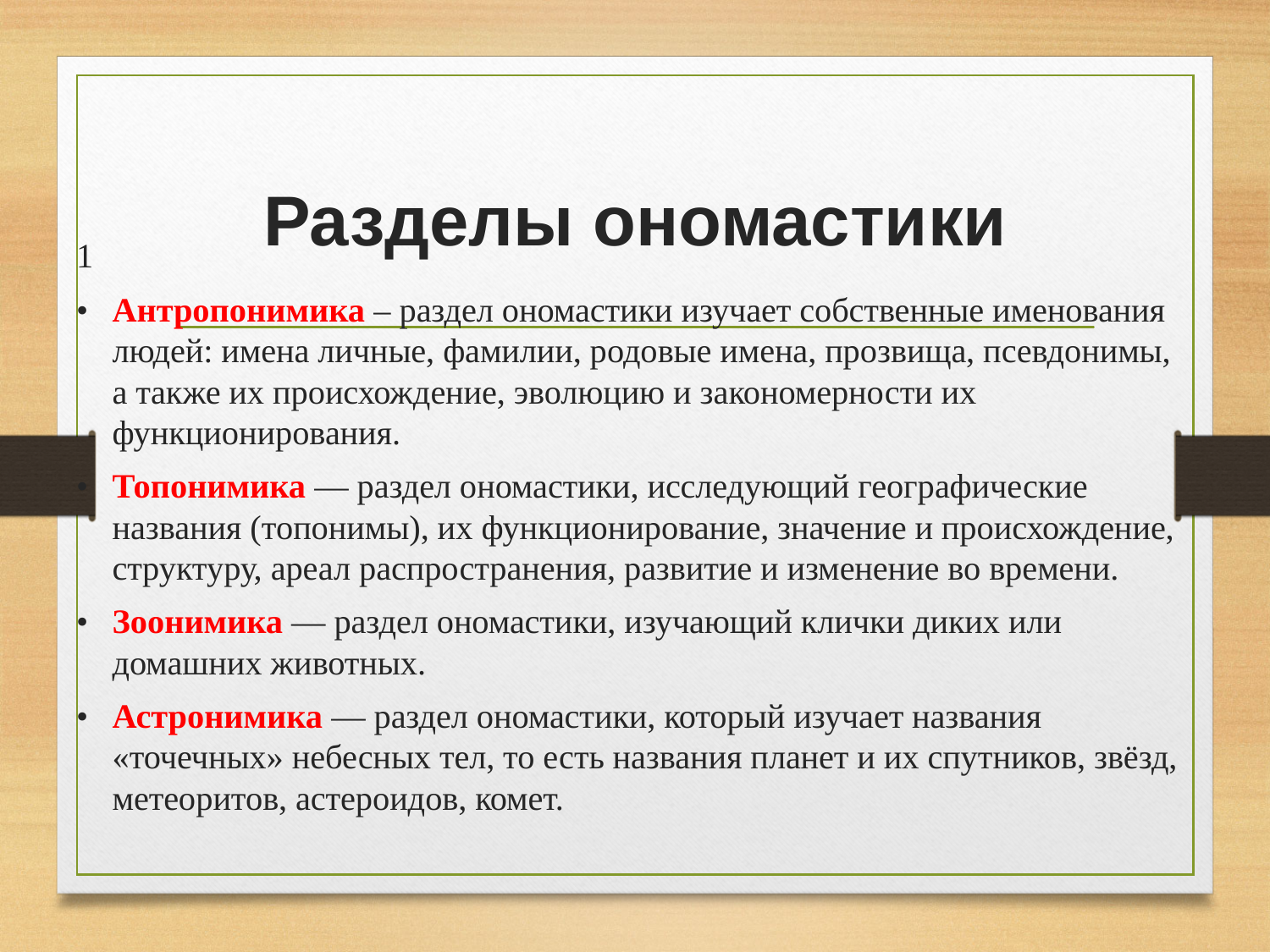

# Разделы ономастики

1
•	Антропонимика – раздел ономастики изучает собственные именования людей: имена личные, фамилии, родовые имена, прозвища, псевдонимы, а также их происхождение, эволюцию и закономерности их функционирования.
•	Топонимика — раздел ономастики, исследующий географические названия (топонимы), их функционирование, значение и происхождение, структуру, ареал распространения, развитие и изменение во времени.
•	Зоонимика — раздел ономастики, изучающий клички диких или домашних животных.
•	Астронимика — раздел ономастики, который изучает названия «точечных» небесных тел, то есть названия планет и их спутников, звёзд, метеоритов, астероидов, комет.